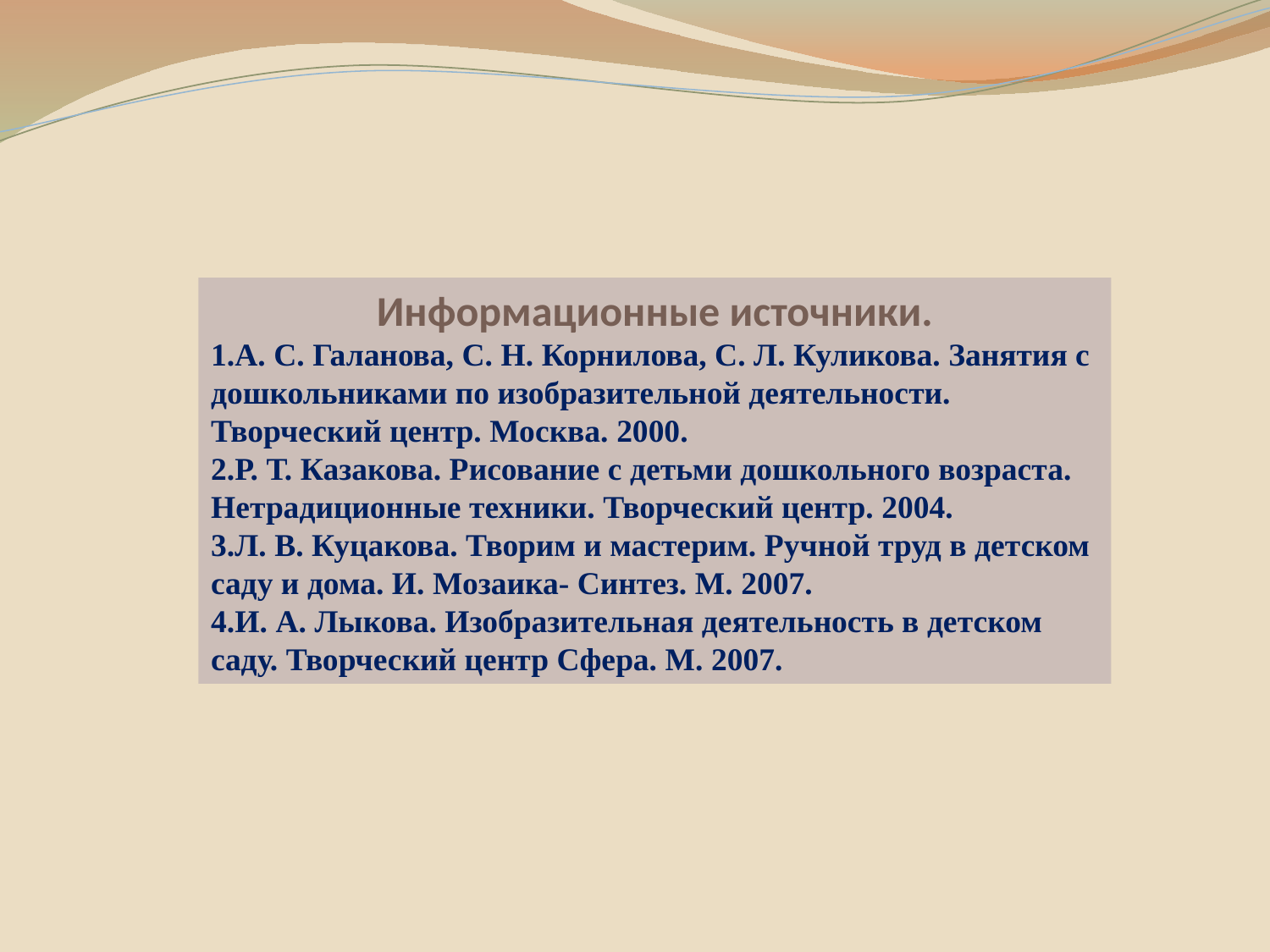

Информационные источники.
1.А. С. Галанова, С. Н. Корнилова, С. Л. Куликова. Занятия с дошкольниками по изобразительной деятельности. Творческий центр. Москва. 2000.
2.Р. Т. Казакова. Рисование с детьми дошкольного возраста. Нетрадиционные техники. Творческий центр. 2004.
3.Л. В. Куцакова. Творим и мастерим. Ручной труд в детском саду и дома. И. Мозаика- Синтез. М. 2007.
4.И. А. Лыкова. Изобразительная деятельность в детском саду. Творческий центр Сфера. М. 2007.